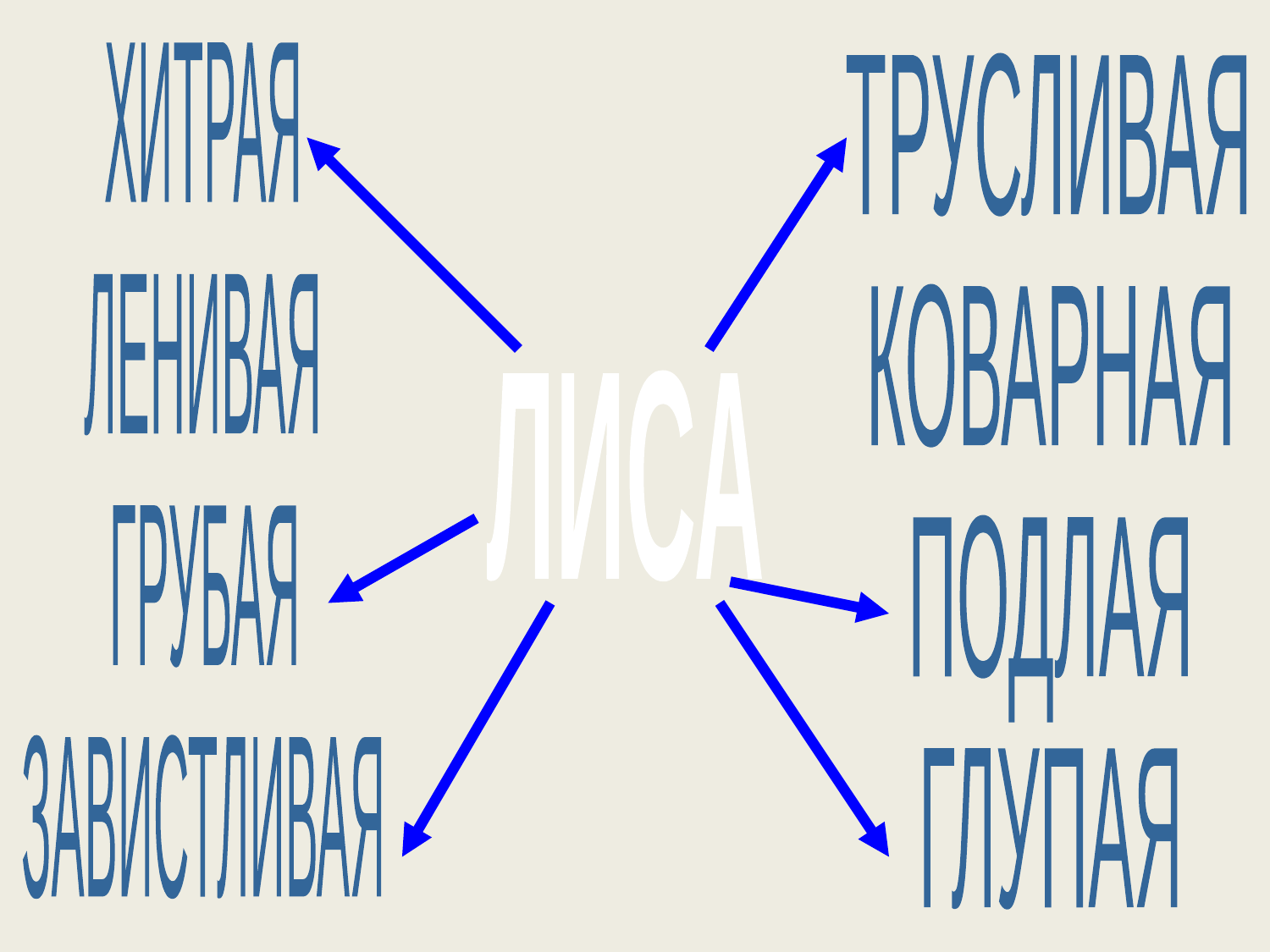

ХИТРАЯ
ЛЕНИВАЯ
ГРУБАЯ
ЗАВИСТЛИВАЯ
ТРУСЛИВАЯ
КОВАРНАЯ
ПОДЛАЯ
ГЛУПАЯ

ЛИСА